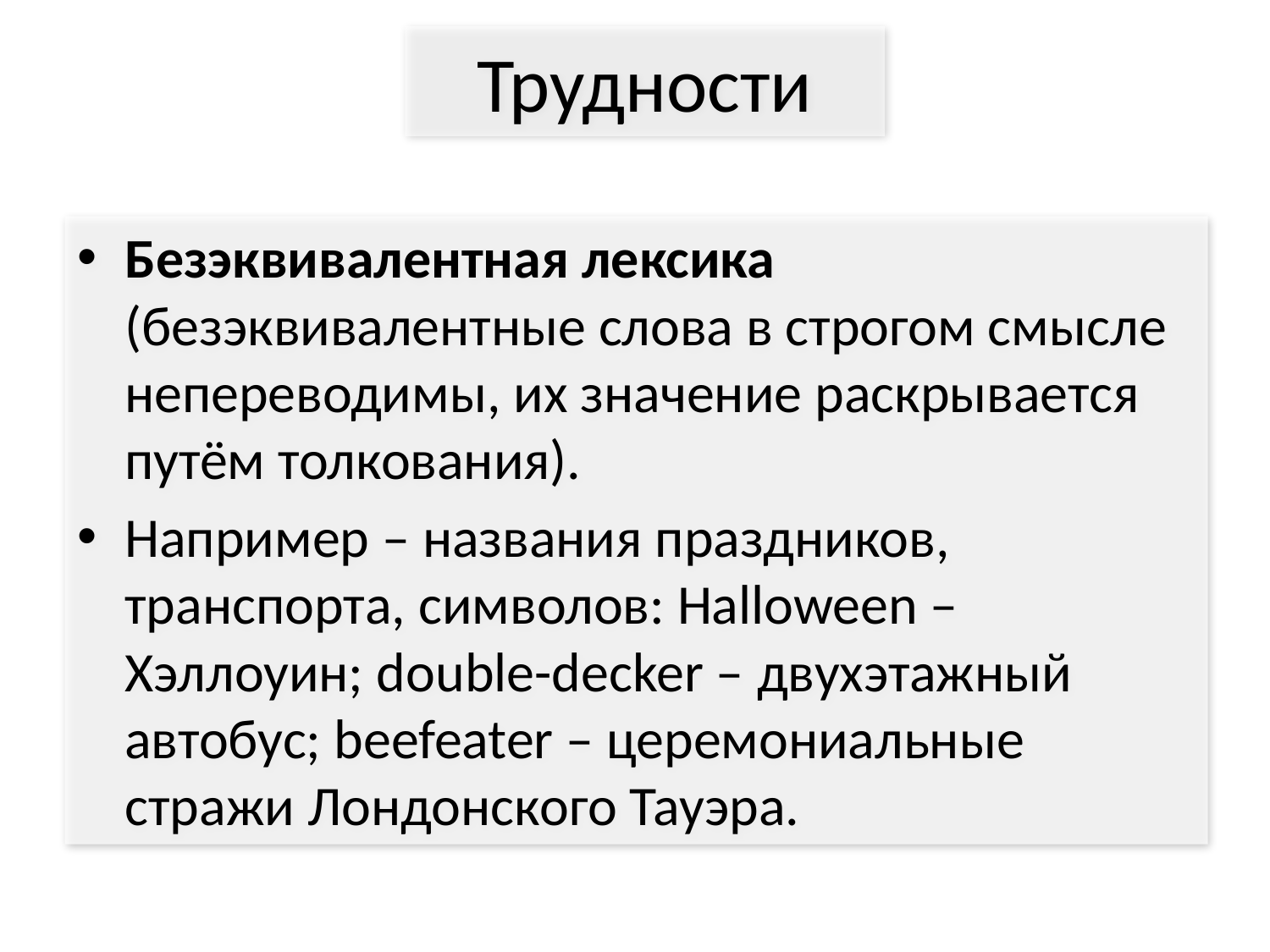

# Трудности
Безэквивалентная лексика (безэквивалентные слова в строгом смысле непереводимы, их значение раскрывается путём толкования).
Например – названия праздников, транспорта, символов: Halloween – Хэллоуин; double-decker – двухэтажный автобус; beefeater – церемониальные стражи Лондонского Тауэра.